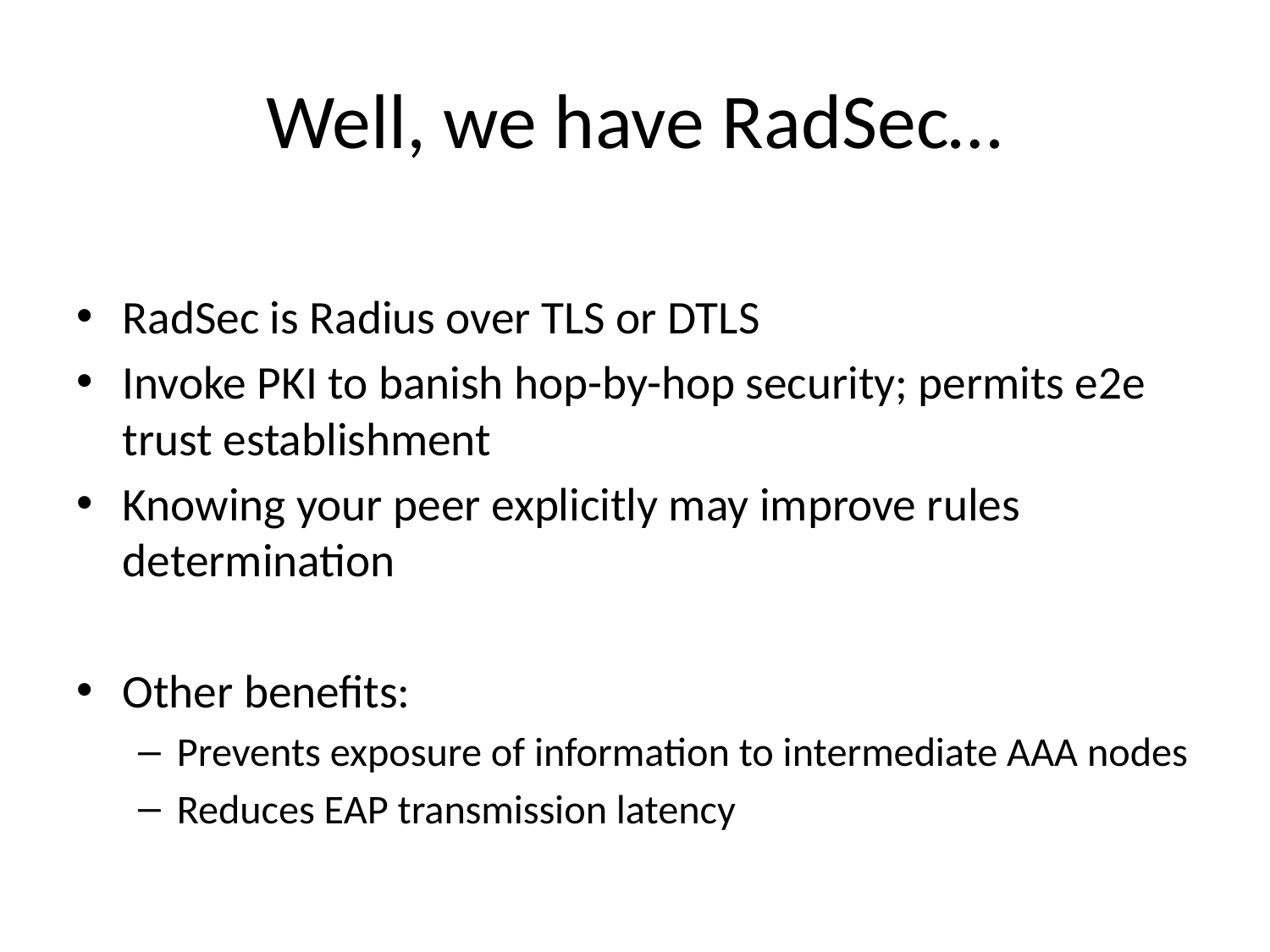

# Well, we have RadSec…

RadSec is Radius over TLS or DTLS
Invoke PKI to banish hop-by-hop security; permits e2e trust establishment
Knowing your peer explicitly may improve rules determination

Other benefits:
Prevents exposure of information to intermediate AAA nodes
Reduces EAP transmission latency